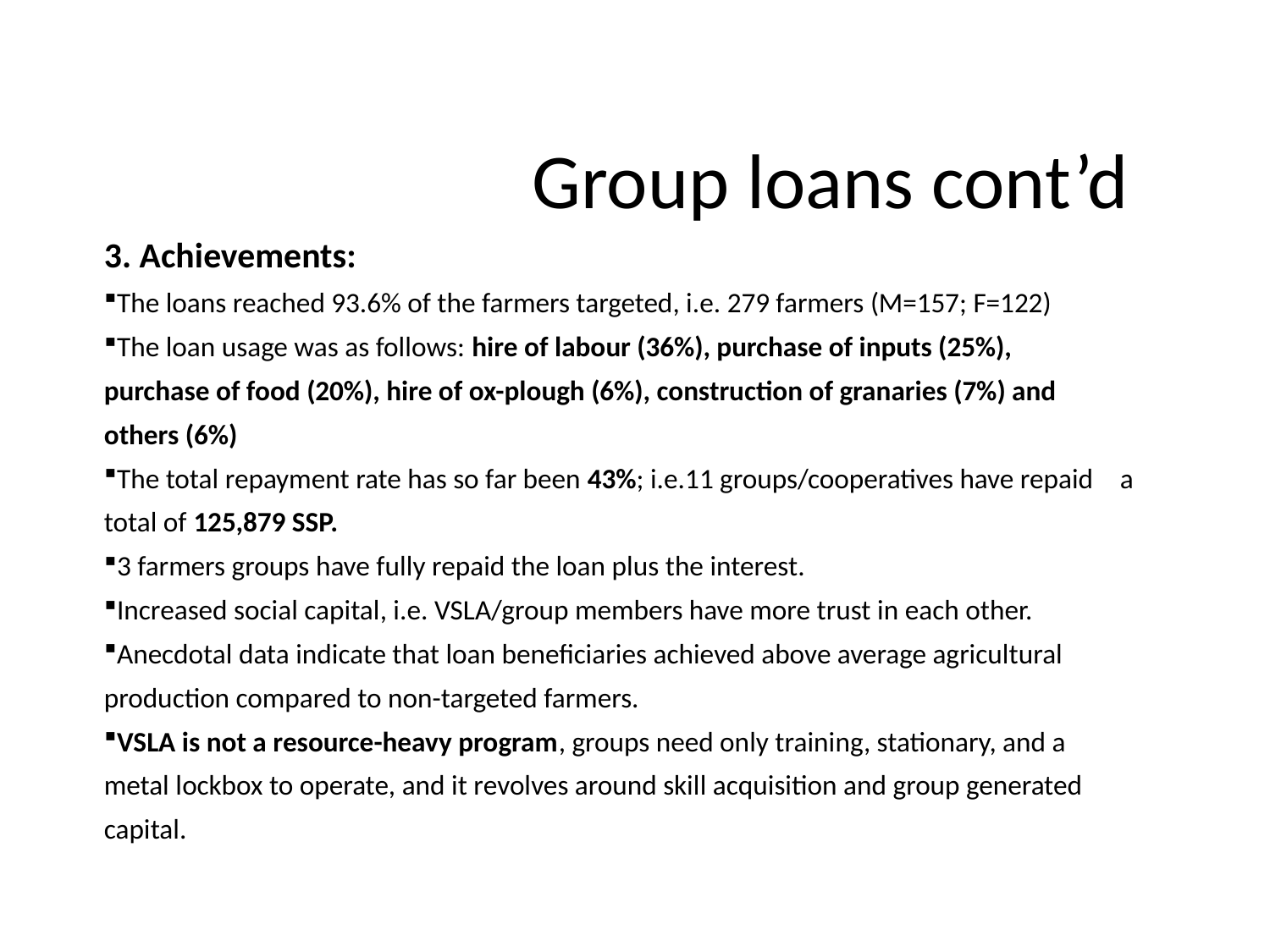

Group loans cont’d
3. Achievements:
The loans reached 93.6% of the farmers targeted, i.e. 279 farmers (M=157; F=122)
The loan usage was as follows: hire of labour (36%), purchase of inputs (25%), 	purchase of food (20%), hire of ox-plough (6%), construction of granaries (7%) and 	others (6%)
The total repayment rate has so far been 43%; i.e.11 groups/cooperatives have repaid 	a total of 125,879 SSP.
3 farmers groups have fully repaid the loan plus the interest.
Increased social capital, i.e. VSLA/group members have more trust in each other.
Anecdotal data indicate that loan beneficiaries achieved above average agricultural 	production compared to non-targeted farmers.
VSLA is not a resource-heavy program, groups need only training, stationary, and a 	metal lockbox to operate, and it revolves around skill acquisition and group generated 	capital.